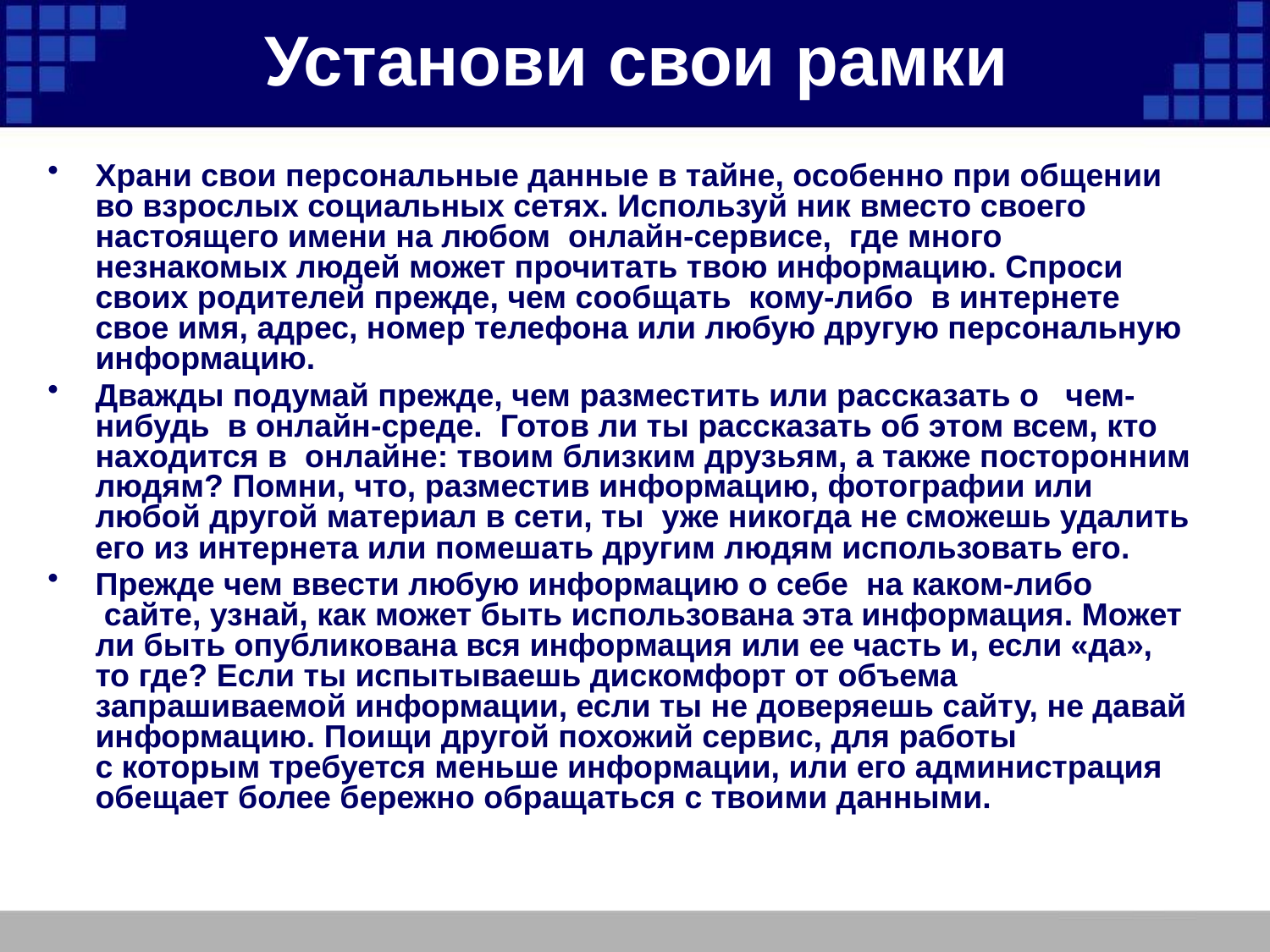

# Установи свои рамки
Храни свои персональные данные в тайне, особенно при общении во взрослых социальных сетях. Используй ник вместо своего настоящего имени на любом  онлайн-сервисе,  где много незнакомых людей может прочитать твою информацию. Спроси своих родителей прежде, чем сообщать  кому-либо  в интернете свое имя, адрес, номер телефона или любую другую персональную информацию.
Дважды подумай прежде, чем разместить или рассказать о   чем-нибудь  в онлайн-среде.  Готов ли ты рассказать об этом всем, кто находится в  онлайне: твоим близким друзьям, а также посторонним людям? Помни, что, разместив информацию, фотографии или любой другой материал в сети, ты  уже никогда не сможешь удалить его из интернета или помешать другим людям использовать его.
Прежде чем ввести любую информацию о себе  на каком-либо  сайте, узнай, как может быть использована эта информация. Может ли быть опубликована вся информация или ее часть и, если «да», то где? Если ты испытываешь дискомфорт от объема запрашиваемой информации, если ты не доверяешь сайту, не давай информацию. Поищи другой похожий сервис, для работы с которым требуется меньше информации, или его администрация обещает более бережно обращаться с твоими данными.